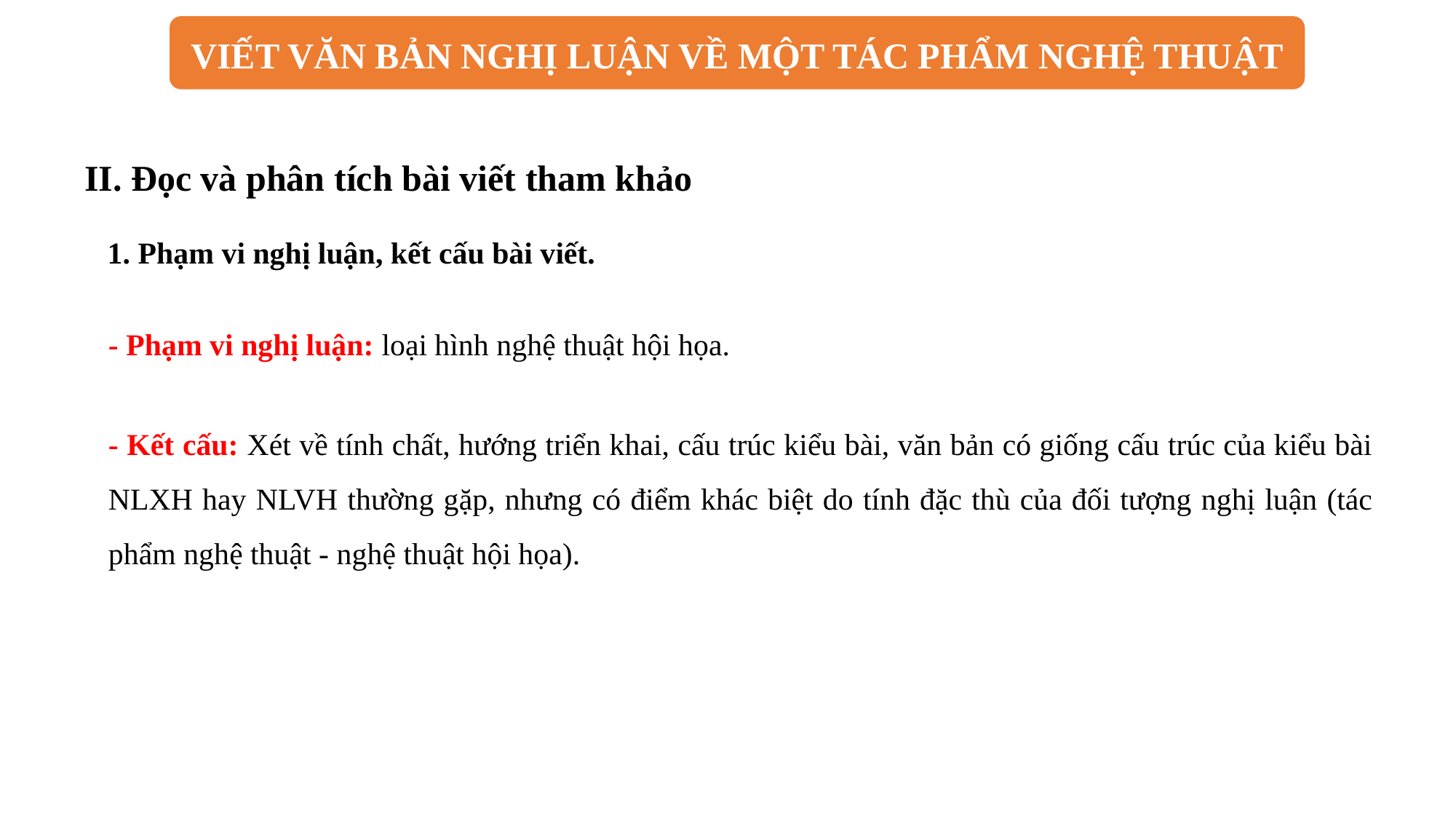

VIẾT VĂN BẢN NGHỊ LUẬN VỀ MỘT TÁC PHẨM NGHỆ THUẬT
II. Đọc và phân tích bài viết tham khảo
1. Phạm vi nghị luận, kết cấu bài viết.
- Phạm vi nghị luận: loại hình nghệ thuật hội họa.
- Kết cấu: Xét về tính chất, hướng triển khai, cấu trúc kiểu bài, văn bản có giống cấu trúc của kiểu bài NLXH hay NLVH thường gặp, nhưng có điểm khác biệt do tính đặc thù của đối tượng nghị luận (tác phẩm nghệ thuật - nghệ thuật hội họa).